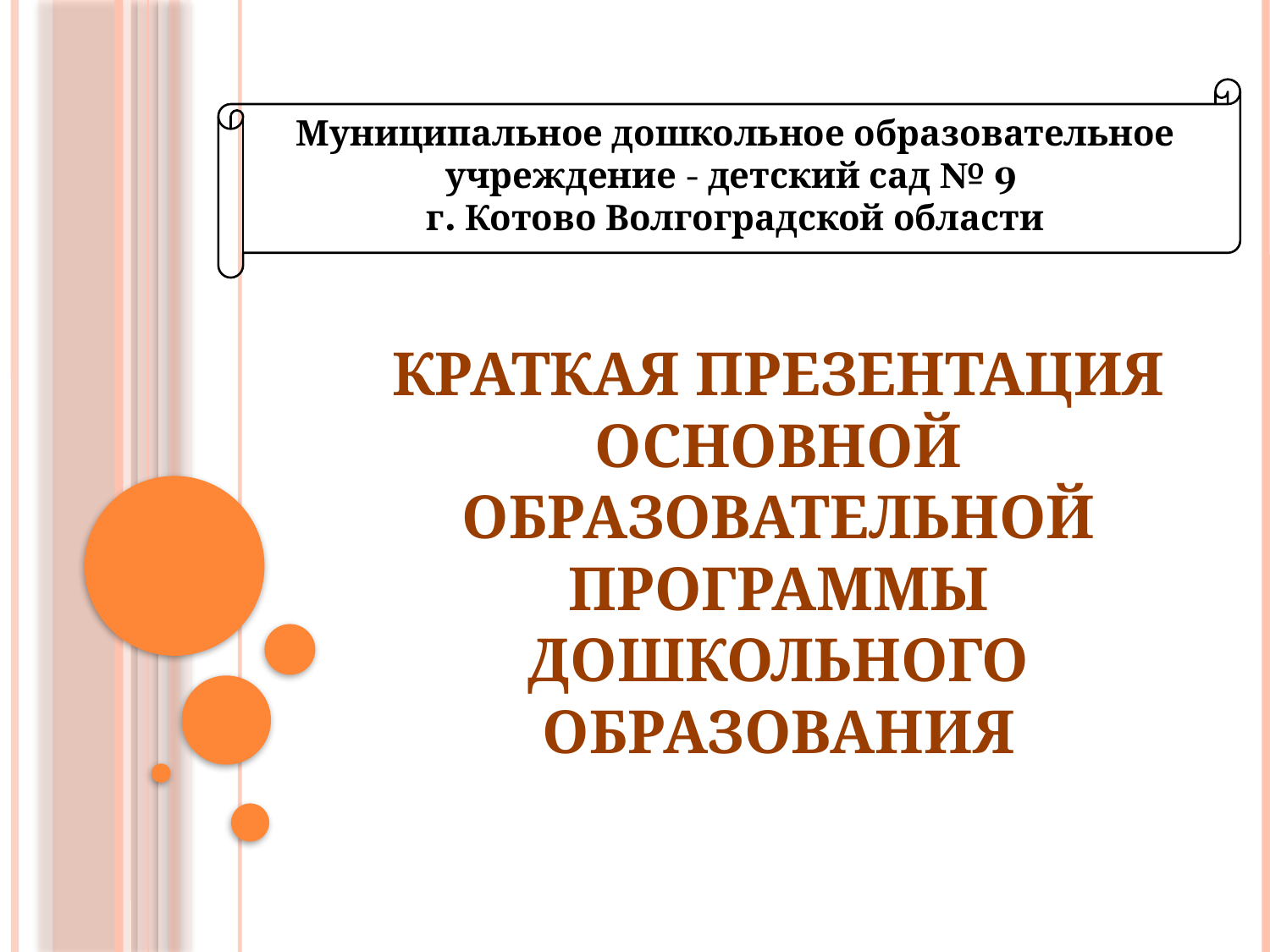

Муниципальное дошкольное образовательное учреждение - детский сад № 9
г. Котово Волгоградской области
# Краткая презентация основной образовательной программы дошкольного образования